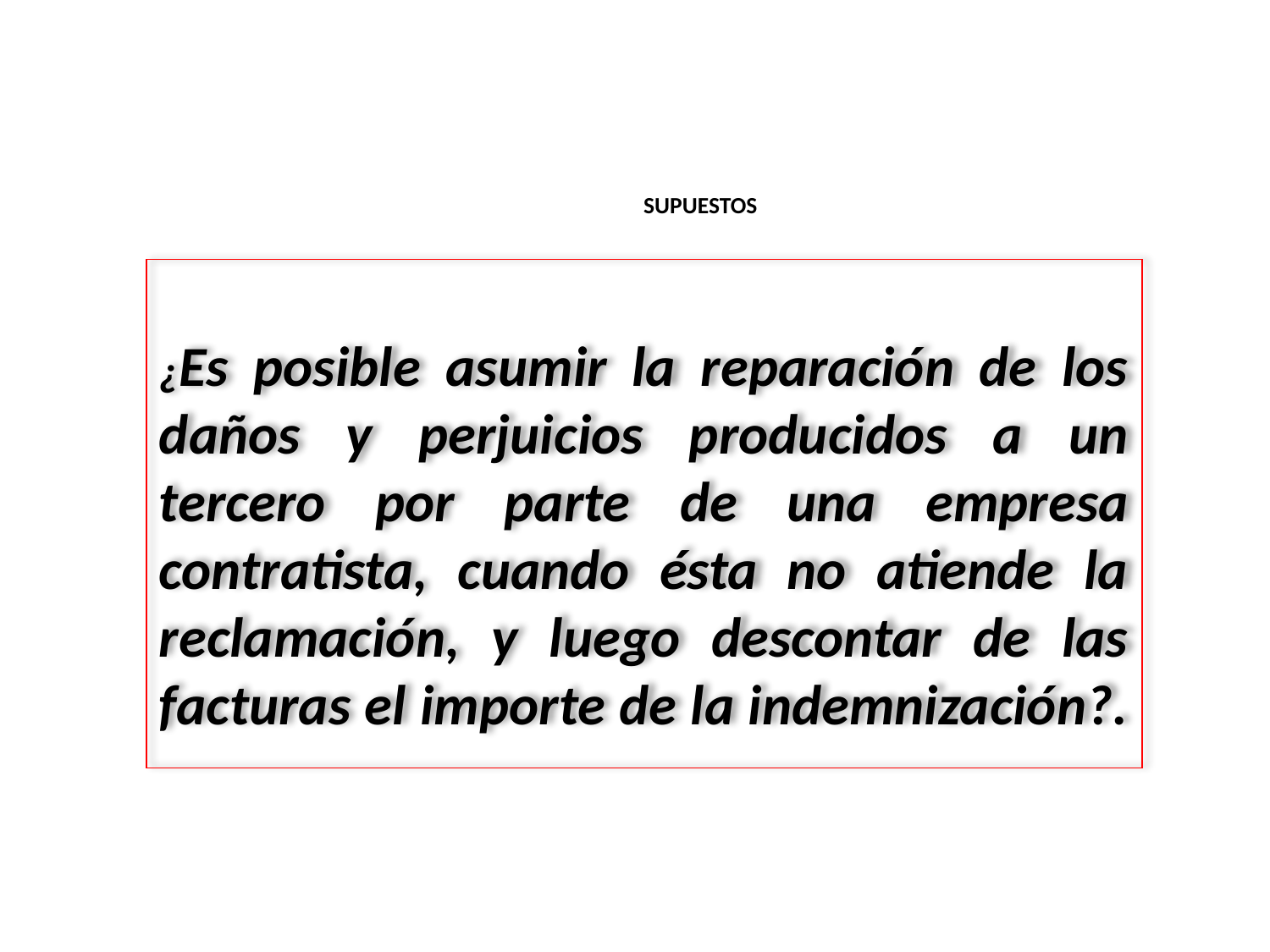

# SUPUESTOS
¿Es posible asumir la reparación de los daños y perjuicios producidos a un tercero por parte de una empresa contratista, cuando ésta no atiende la reclamación, y luego descontar de las facturas el importe de la indemnización?.